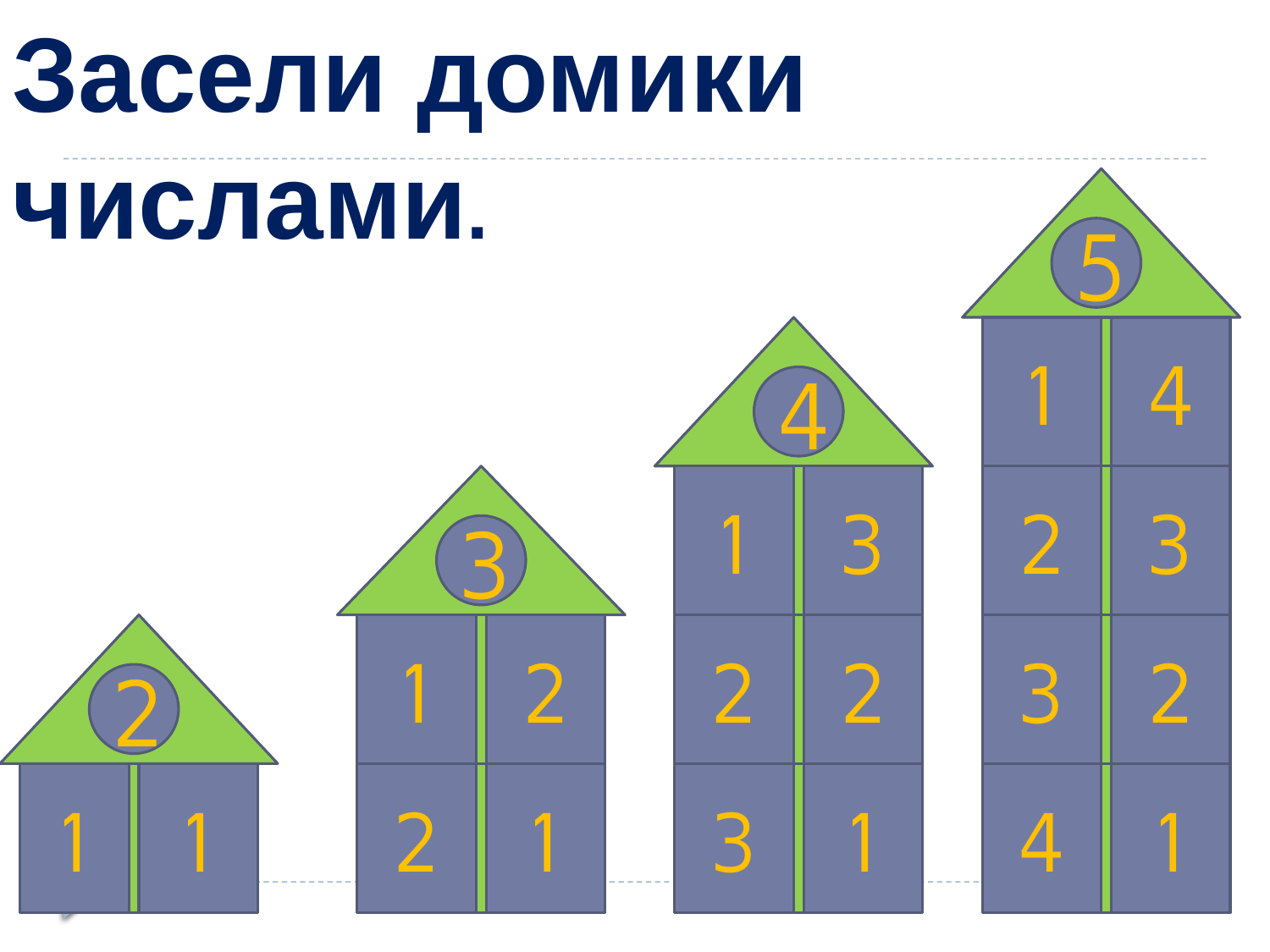

# Засели домики числами.

5

1

4
4

1

3

2

3
3

1

2

2

2

3

2
2

1

1

2

1

3

1

4

1